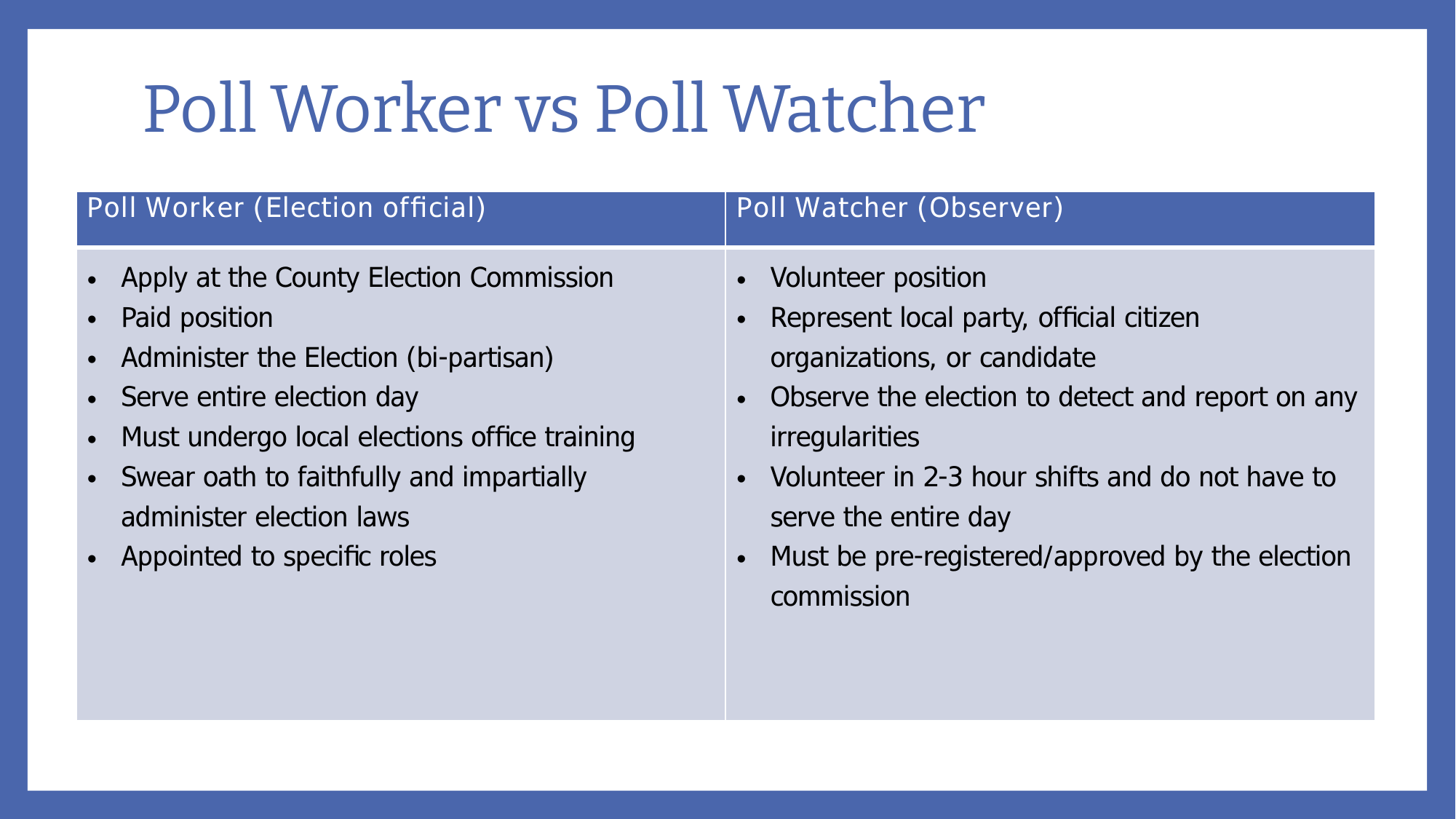

# Poll Worker vs Poll Watcher
| Poll Worker (Election official) | Poll Watcher (Observer) |
| --- | --- |
| Apply at the County Election Commission Paid position Administer the Election (bi-partisan) Serve entire election day Must undergo local elections office training Swear oath to faithfully and impartially administer election laws Appointed to specific roles | Volunteer position Represent local party, official citizen organizations, or candidate Observe the election to detect and report on any irregularities Volunteer in 2-3 hour shifts and do not have to serve the entire day Must be pre-registered/approved by the election commission |